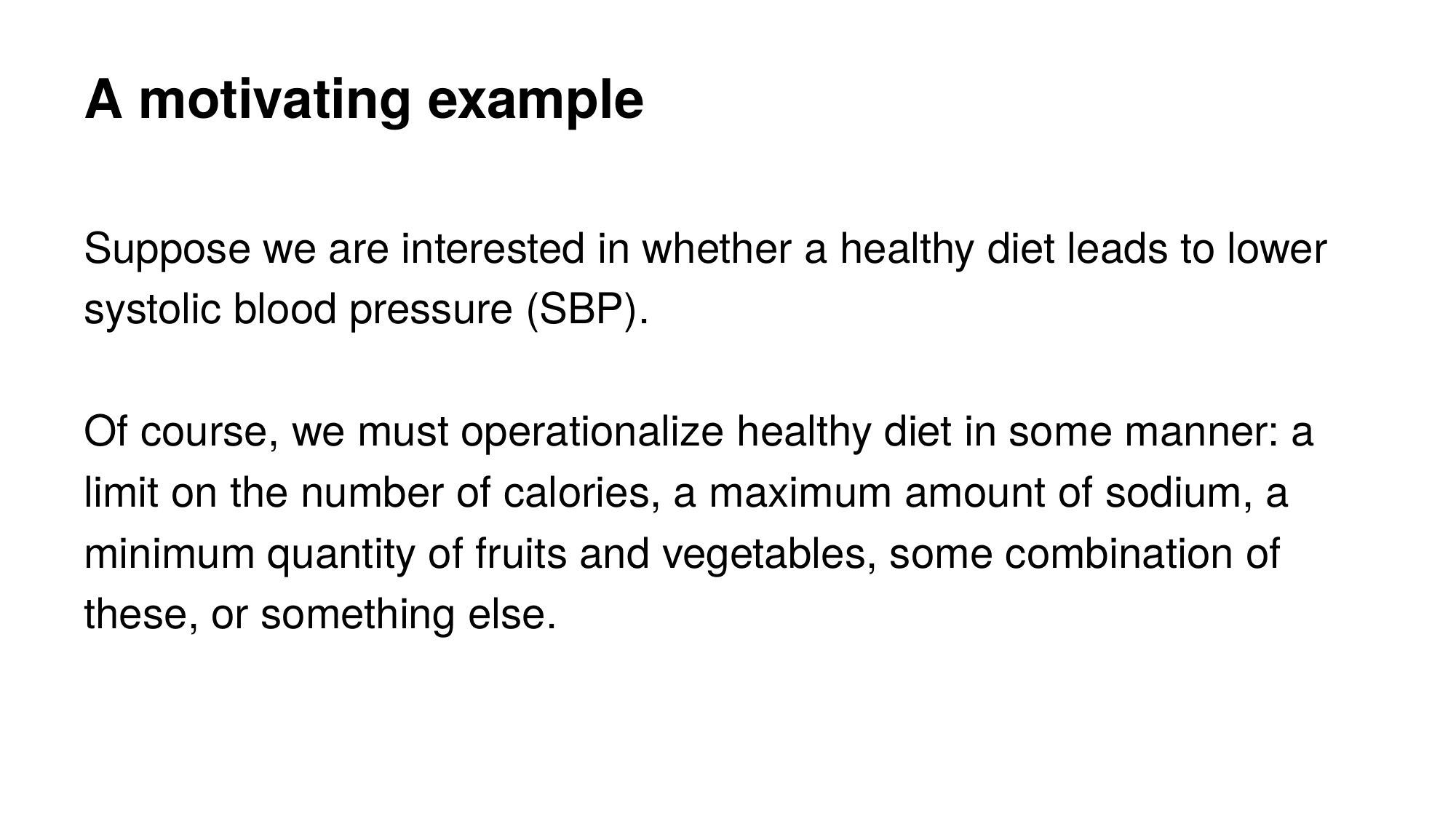

# A motivating example
Suppose we are interested in whether a healthy diet leads to lower systolic blood pressure (SBP).

Of course, we must operationalize healthy diet in some manner: a limit on the number of calories, a maximum amount of sodium, a minimum quantity of fruits and vegetables, some combination of these, or something else.